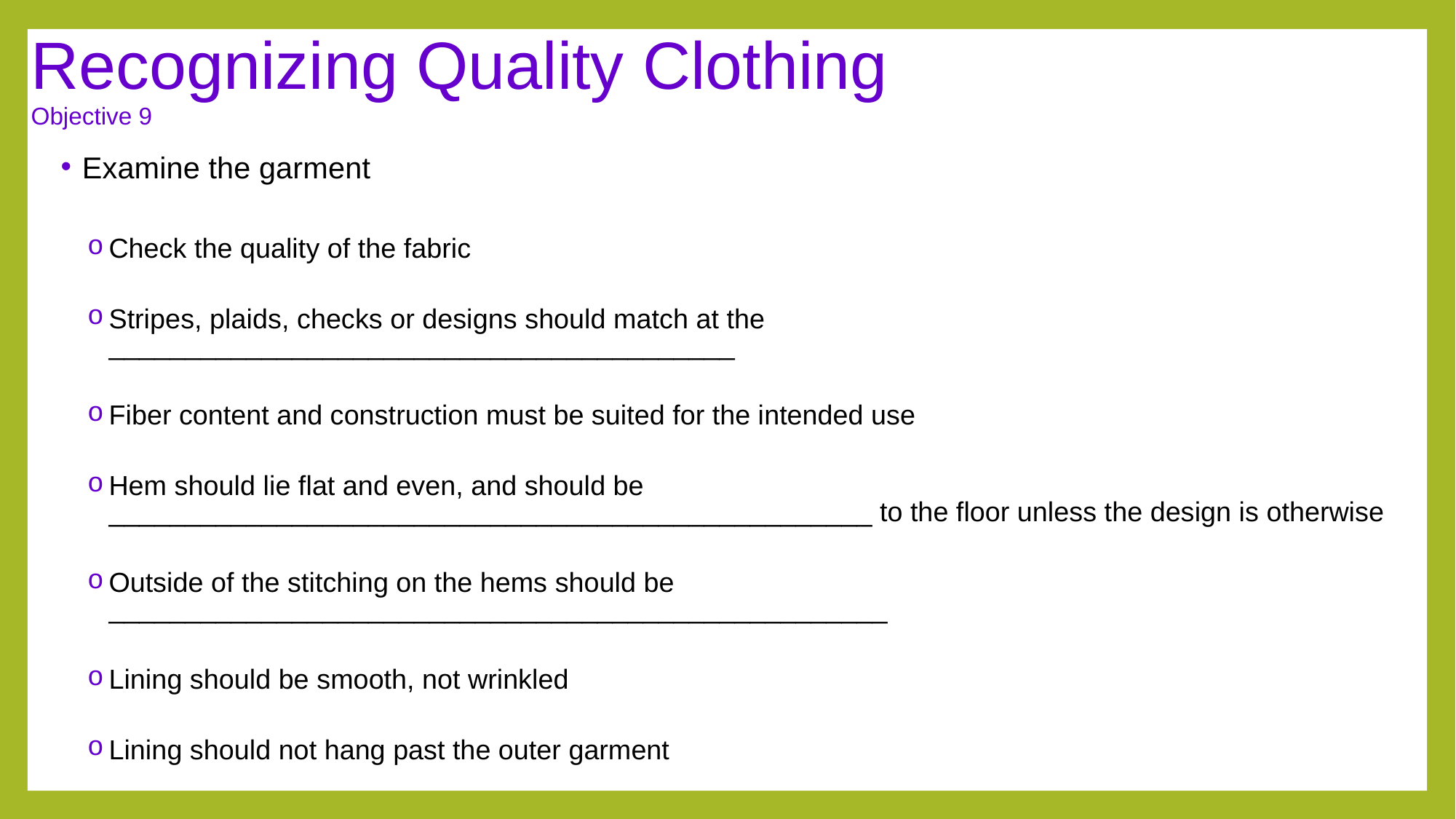

# Recognizing Quality Clothing Objective 9
Examine the garment

Check the quality of the fabric

Stripes, plaids, checks or designs should match at the _________________________________________

Fiber content and construction must be suited for the intended use

Hem should lie flat and even, and should be __________________________________________________ to the floor unless the design is otherwise

Outside of the stitching on the hems should be ___________________________________________________

Lining should be smooth, not wrinkled

Lining should not hang past the outer garment